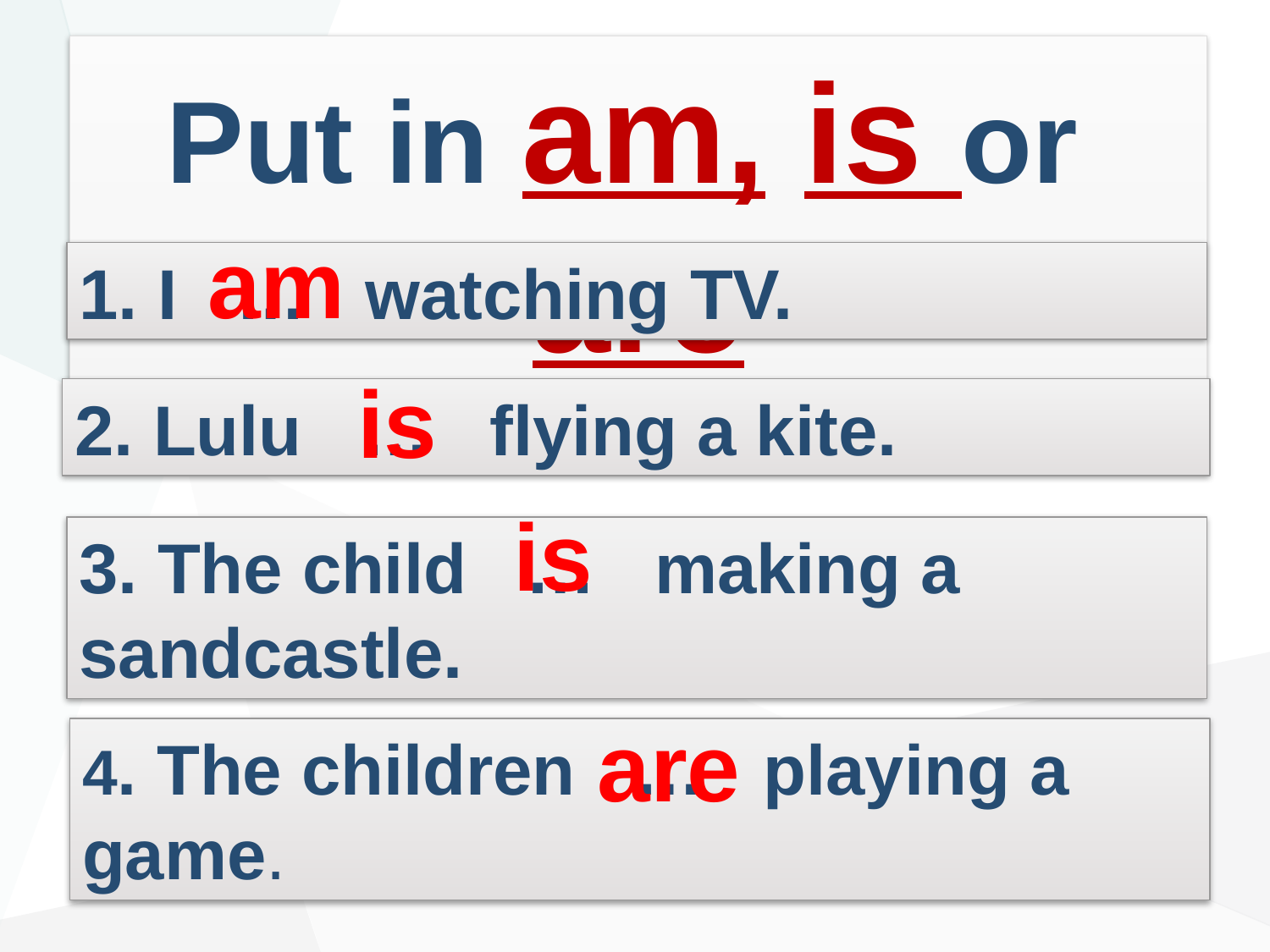

Put in am, is or  are
am
1. I   …   watching TV.
is
2. Lulu   …   flying a kite.
is
3. The child   …   making a sandcastle.
are
4. The children   …   playing a game.